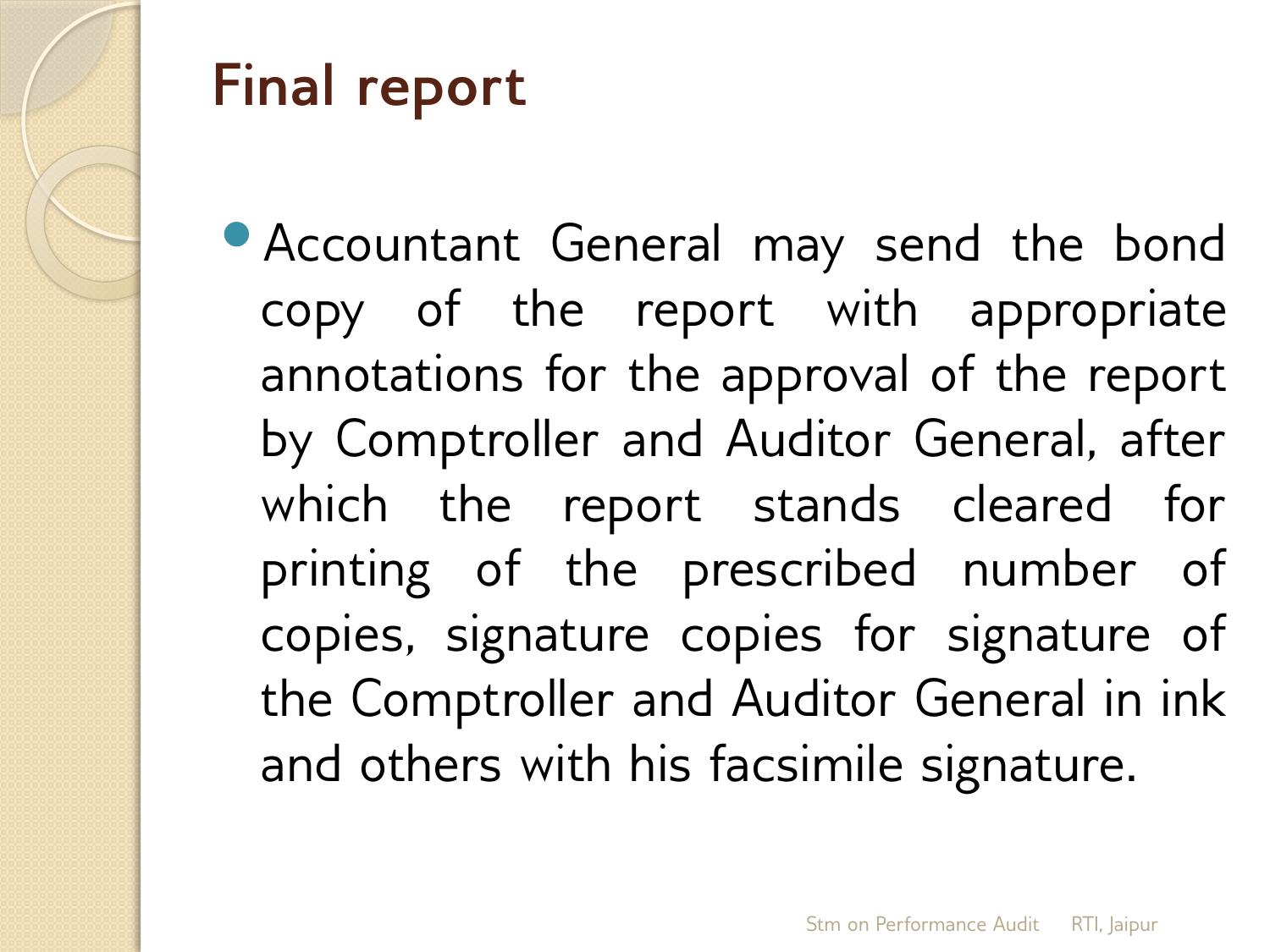

# Final report
Accountant General may send the bond copy of the report with appropriate annotations for the approval of the report by Comptroller and Auditor General, after which the report stands cleared for printing of the prescribed number of copies, signature copies for signature of the Comptroller and Auditor General in ink and others with his facsimile signature.

Stm on Performance Audit     RTI, Jaipur